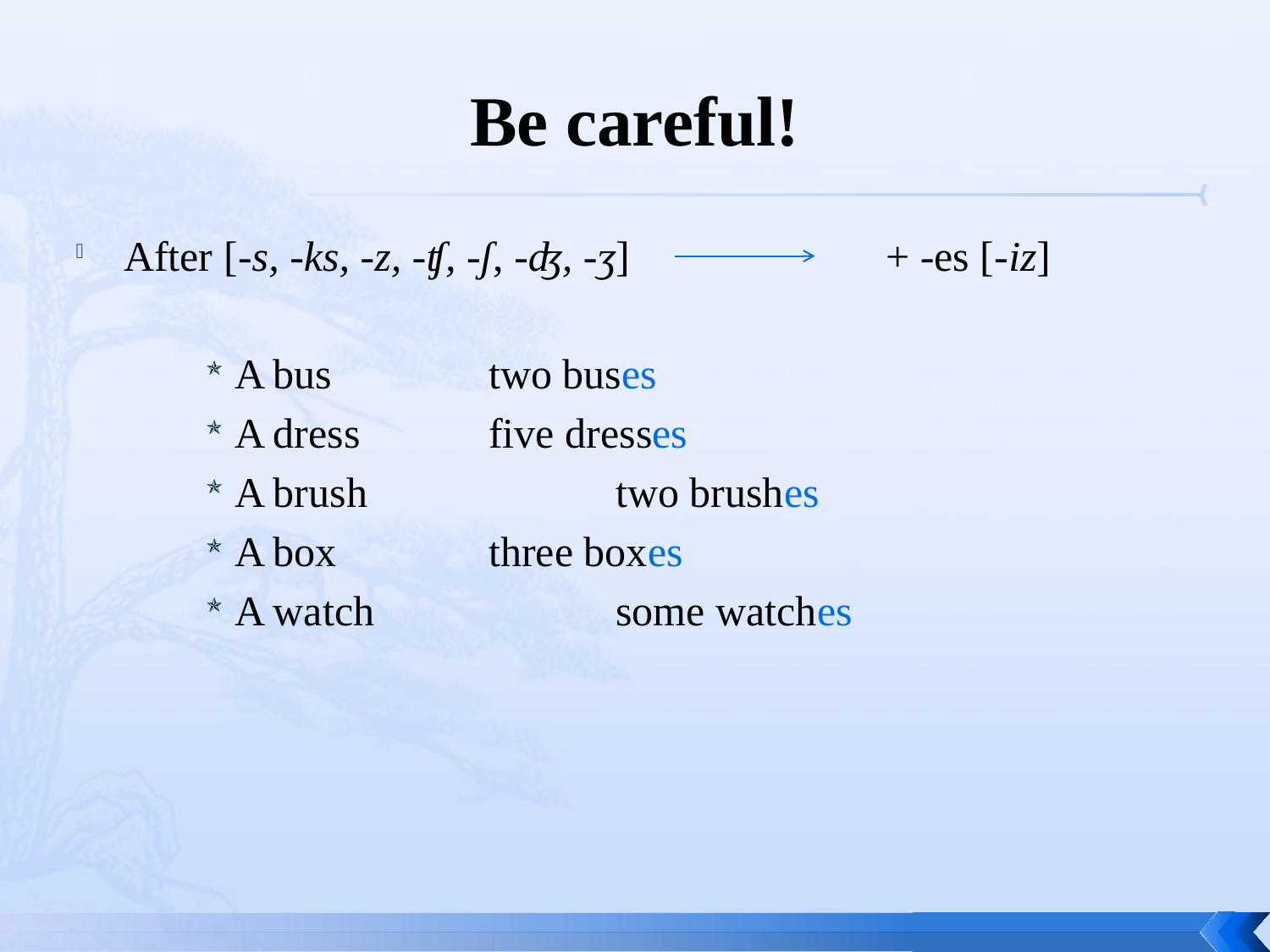

# Be careful!
After [-s, -ks, -z, -ʧ, -ʃ, -ʤ, -ʒ] 		+ -es [-iz]

A bus		two buses
A dress		five dresses
A brush		two brushes
A box		three boxes
A watch  		some watches